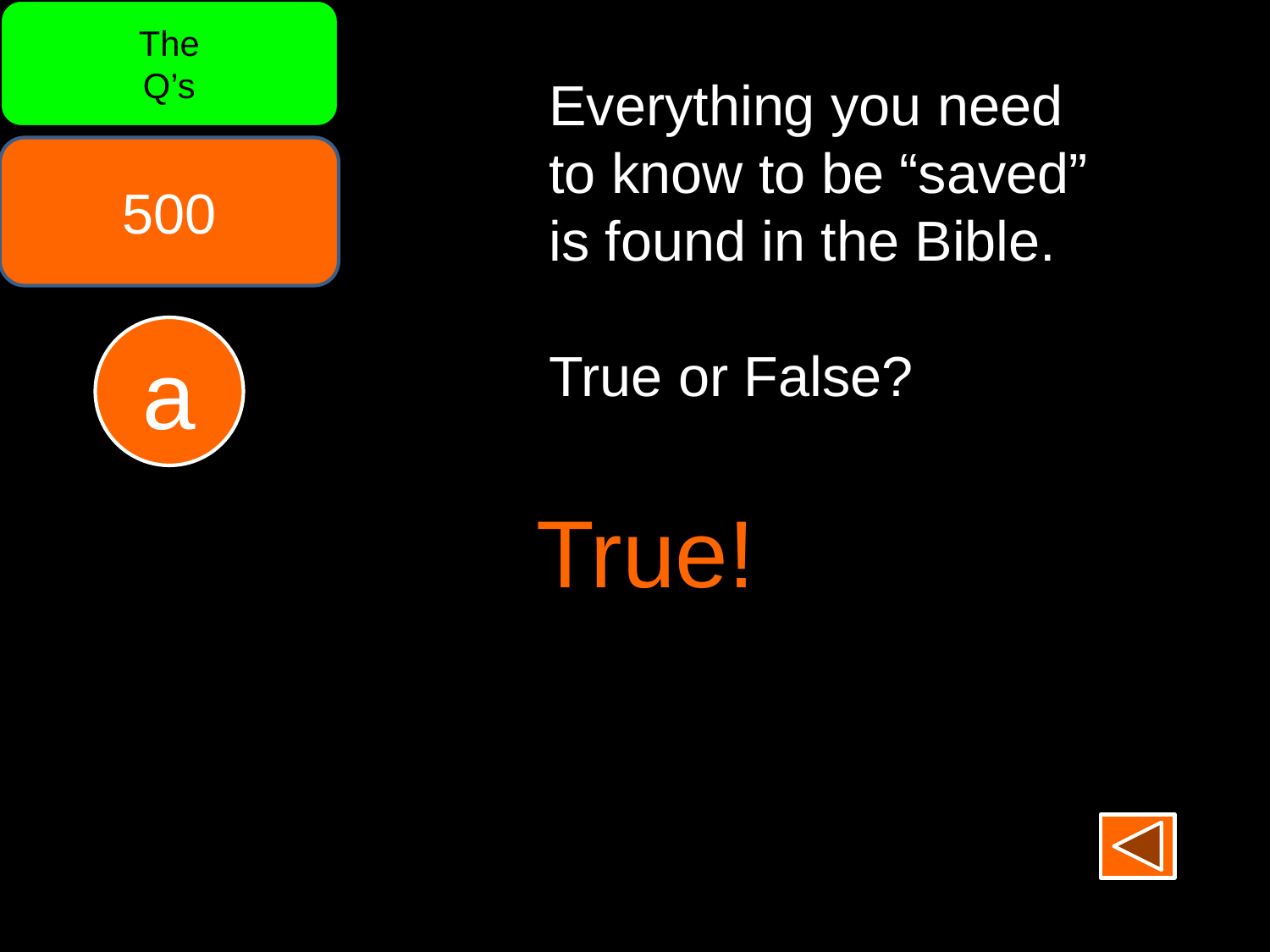

The
Q’s
Everything you need
to know to be “saved”
is found in the Bible.

True or False?
500
a
True!